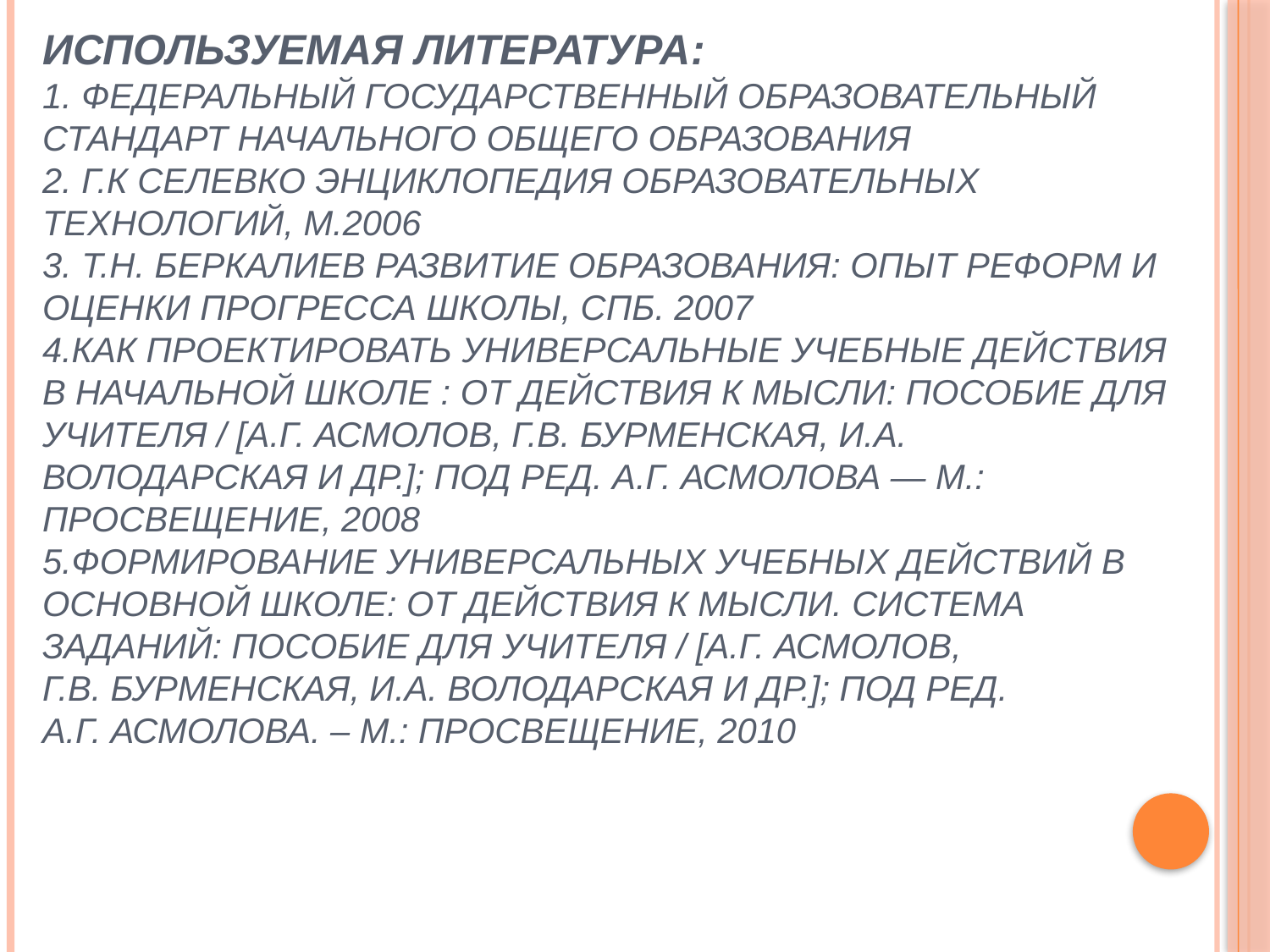

Используемая литература:
1. Федеральный государственный образовательный стандарт начального общего образования
2. Г.К Селевко Энциклопедия образовательных технологий, М.2006
3. Т.Н. Беркалиев Развитие образования: опыт реформ и оценки прогресса школы, СПб. 2007
4.Как проектировать универсальные учебные действия в начальной школе : от действия к мысли: пособие для учителя / [А.Г. Асмолов, Г.В. Бурменская, И.А. Володарская и др.]; под ред. А.Г. Асмолова — М.: Просвещение, 2008
5.Формирование универсальных учебных действий в основной школе: от действия к мысли. Система заданий: пособие для учителя / [А.Г. Асмолов, Г.В. Бурменская, И.А. Володарская и др.]; под ред. А.Г. Асмолова. – М.: Просвещение, 2010